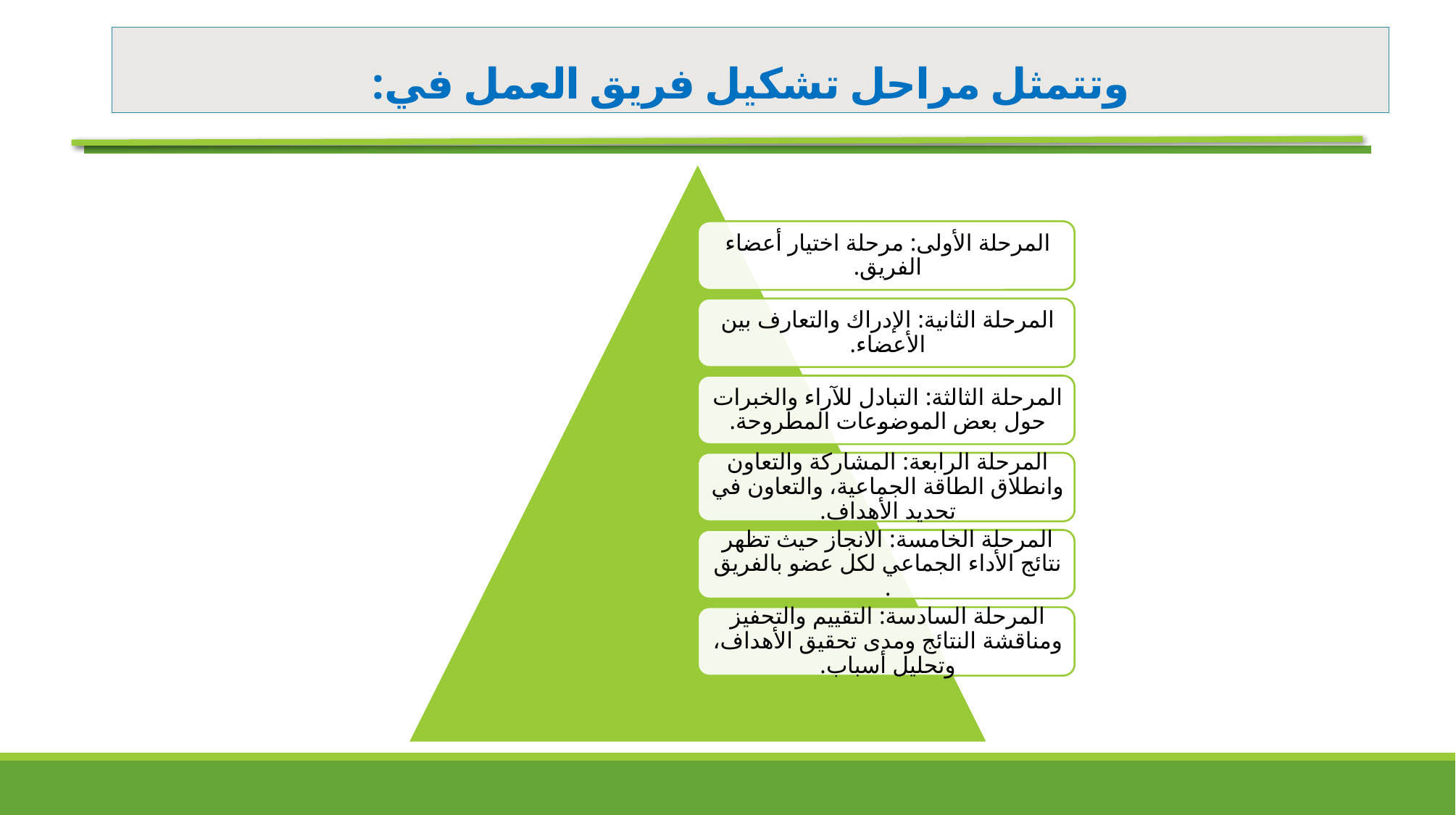

# وتتمثل مراحل تشكيل فريق العمل في:
المرحلة الأولى: مرحلة اختيار أعضاء الفريق.
المرحلة الثانية: الإدراك والتعارف بين الأعضاء.
المرحلة الثالثة: التبادل للآراء والخبرات حول بعض الموضوعات المطروحة.
المرحلة الرابعة: المشاركة والتعاون وانطلاق الطاقة الجماعية، والتعاون في تحديد الأهداف.
المرحلة الخامسة: الانجاز حيث تظهر نتائج الأداء الجماعي لكل عضو بالفريق .
المرحلة السادسة: التقييم والتحفيز ومناقشة النتائج ومدى تحقيق الأهداف، وتحليل أسباب.